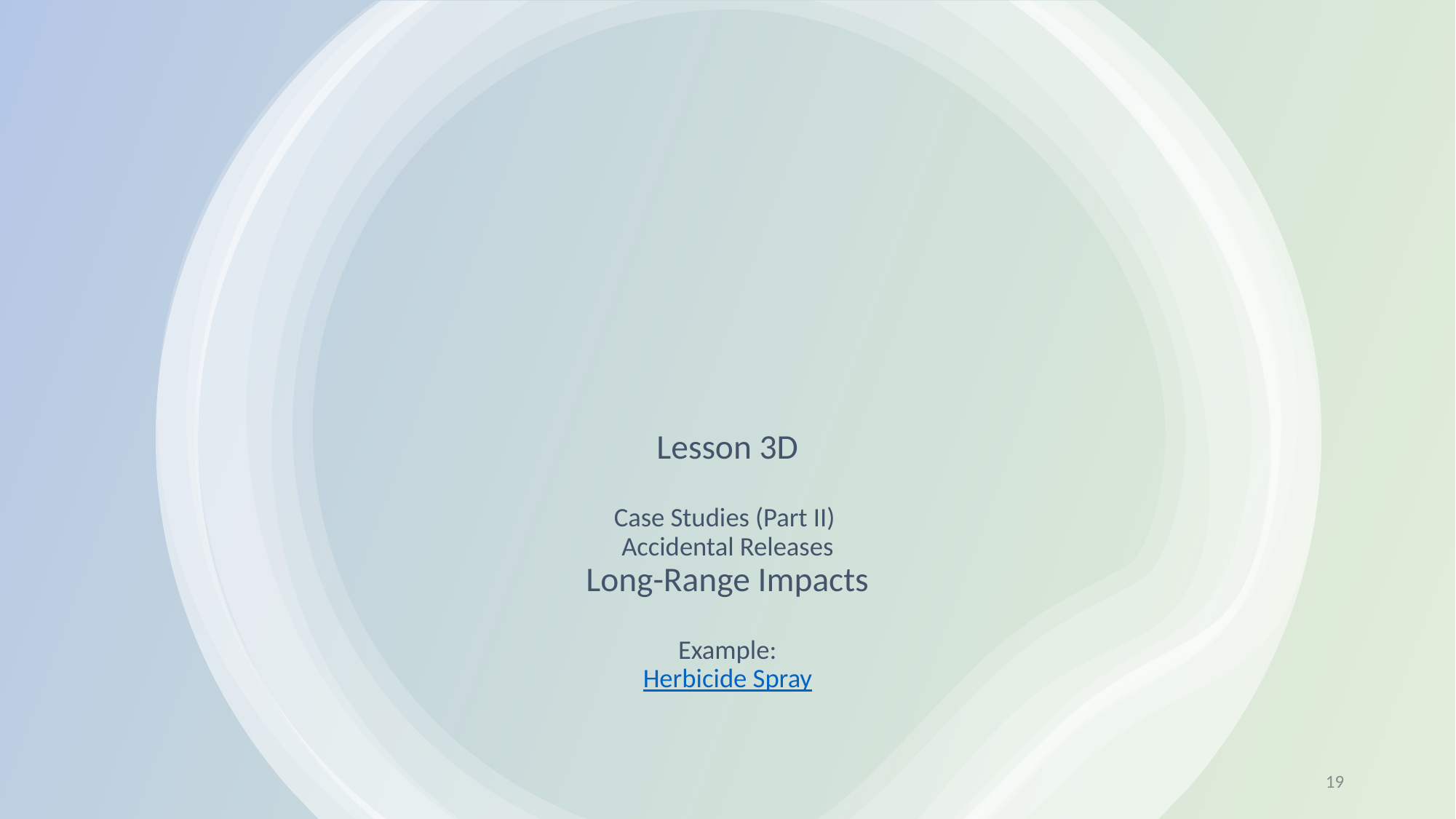

# Lesson 3D Case Studies (Part II) Accidental Releases Long-Range Impacts Example: Herbicide Spray
19